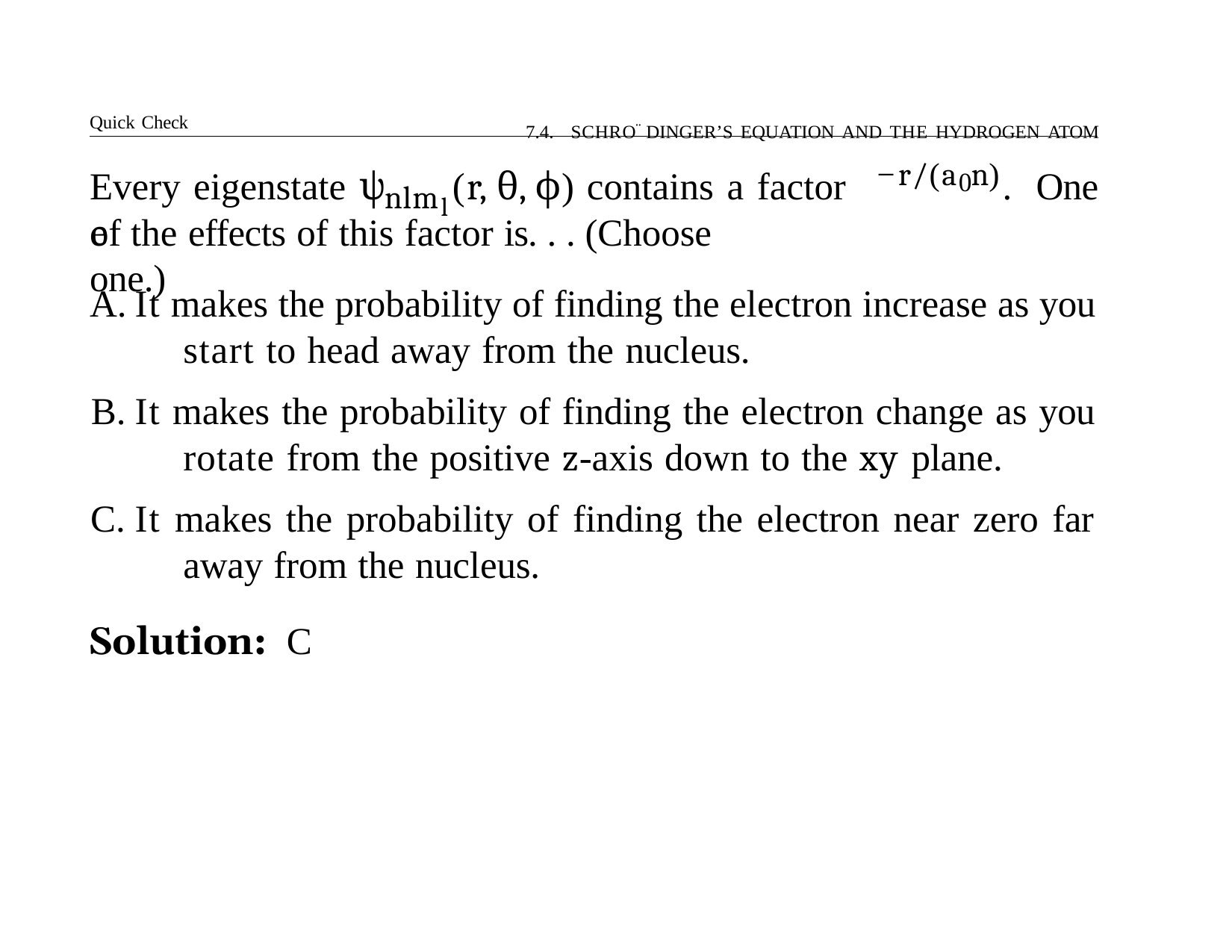

Quick Check
7.4.  SCHRO¨ DINGER’S EQUATION AND THE HYDROGEN ATOM

−r/(a n)
Every eigenstate ψ	(r, θ, ϕ) contains a factor e
.	One
0
nlm
l
of the effects of this factor is. . . (Choose one.)
It makes the probability of finding the electron increase as you 	start to head away from the nucleus.
It makes the probability of finding the electron change as you 	rotate from the positive z-axis down to the xy plane.
It makes the probability of finding the electron near zero far 	away from the nucleus.
Solution:	C